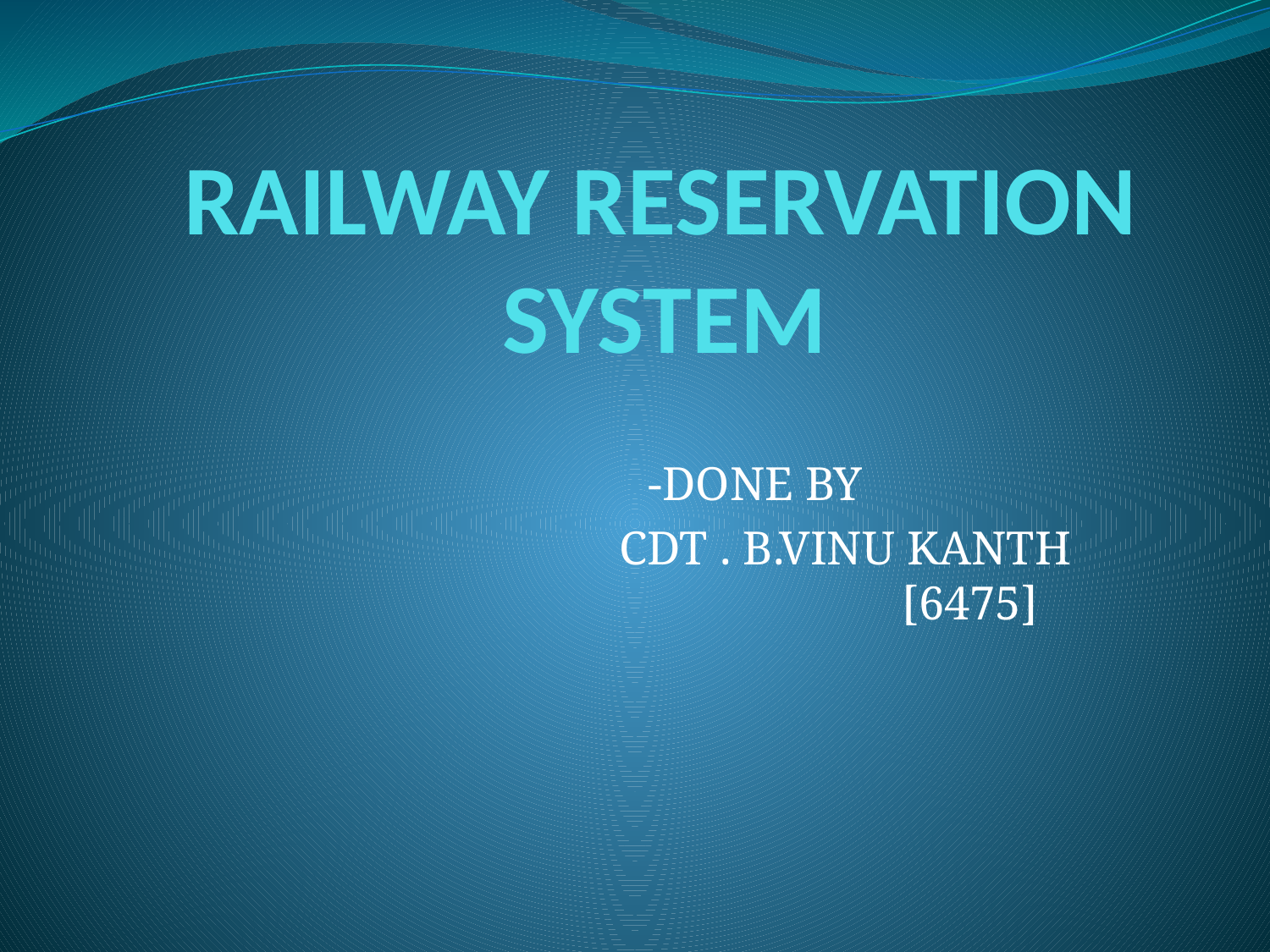

# RAILWAY RESERVATION SYSTEM
-DONE BY
		                   CDT . B.VINU KANTH	[6475]